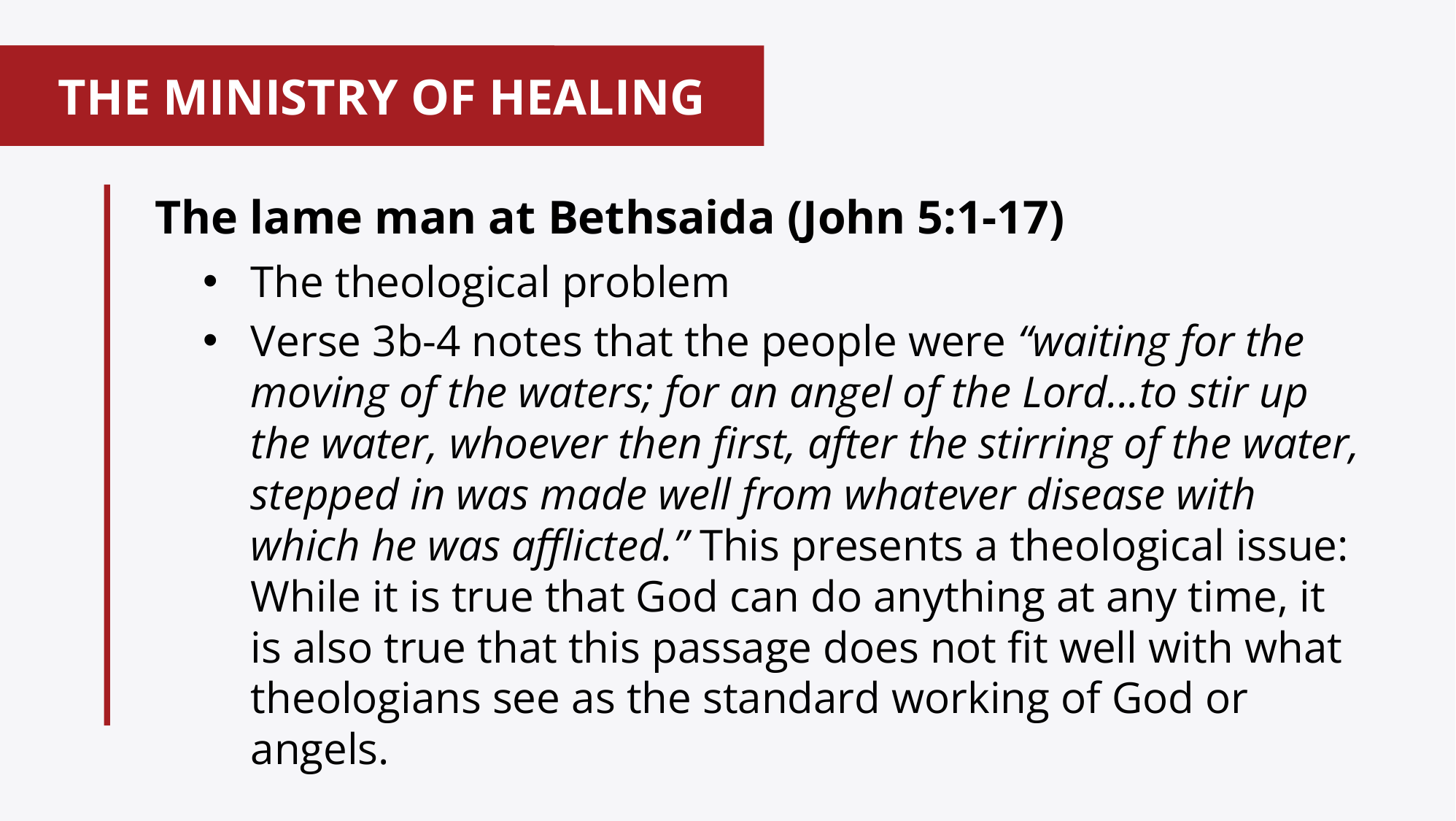

# THE MINISTRY OF HEALING
The lame man at Bethsaida (John 5:1-17)

The theological problem
Verse 3b-4 notes that the people were “waiting for the moving of the waters; for an angel of the Lord...to stir up the water, whoever then first, after the stirring of the water, stepped in was made well from whatever disease with which he was afflicted.” This presents a theological issue: While it is true that God can do anything at any time, it is also true that this passage does not fit well with what theologians see as the standard working of God or angels.